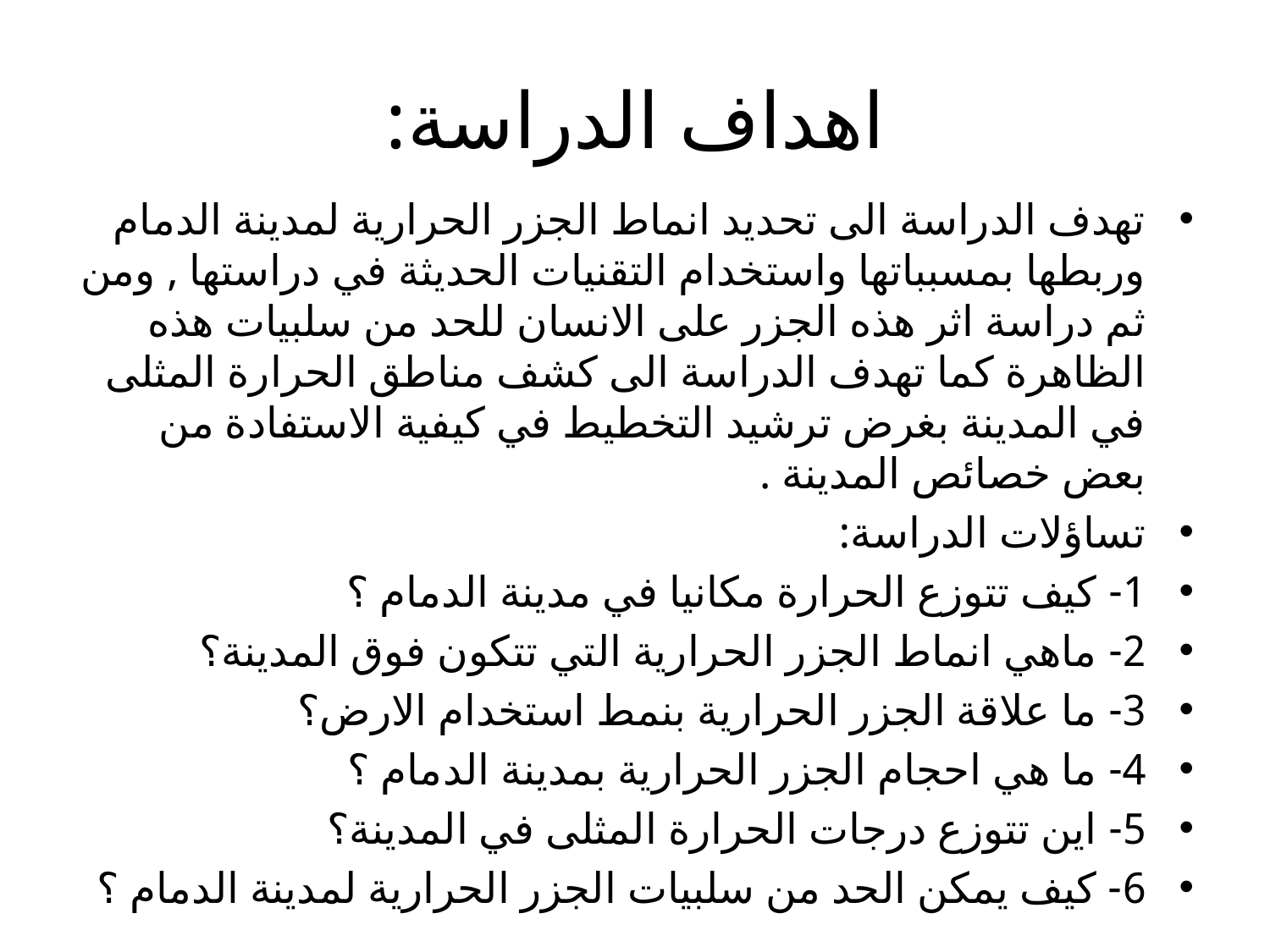

# اهداف الدراسة:
تهدف الدراسة الى تحديد انماط الجزر الحرارية لمدينة الدمام وربطها بمسبباتها واستخدام التقنيات الحديثة في دراستها , ومن ثم دراسة اثر هذه الجزر على الانسان للحد من سلبيات هذه الظاهرة كما تهدف الدراسة الى كشف مناطق الحرارة المثلى في المدينة بغرض ترشيد التخطيط في كيفية الاستفادة من بعض خصائص المدينة .
تساؤلات الدراسة:
1- كيف تتوزع الحرارة مكانيا في مدينة الدمام ؟
2- ماهي انماط الجزر الحرارية التي تتكون فوق المدينة؟
3- ما علاقة الجزر الحرارية بنمط استخدام الارض؟
4- ما هي احجام الجزر الحرارية بمدينة الدمام ؟
5- اين تتوزع درجات الحرارة المثلى في المدينة؟
6- كيف يمكن الحد من سلبيات الجزر الحرارية لمدينة الدمام ؟